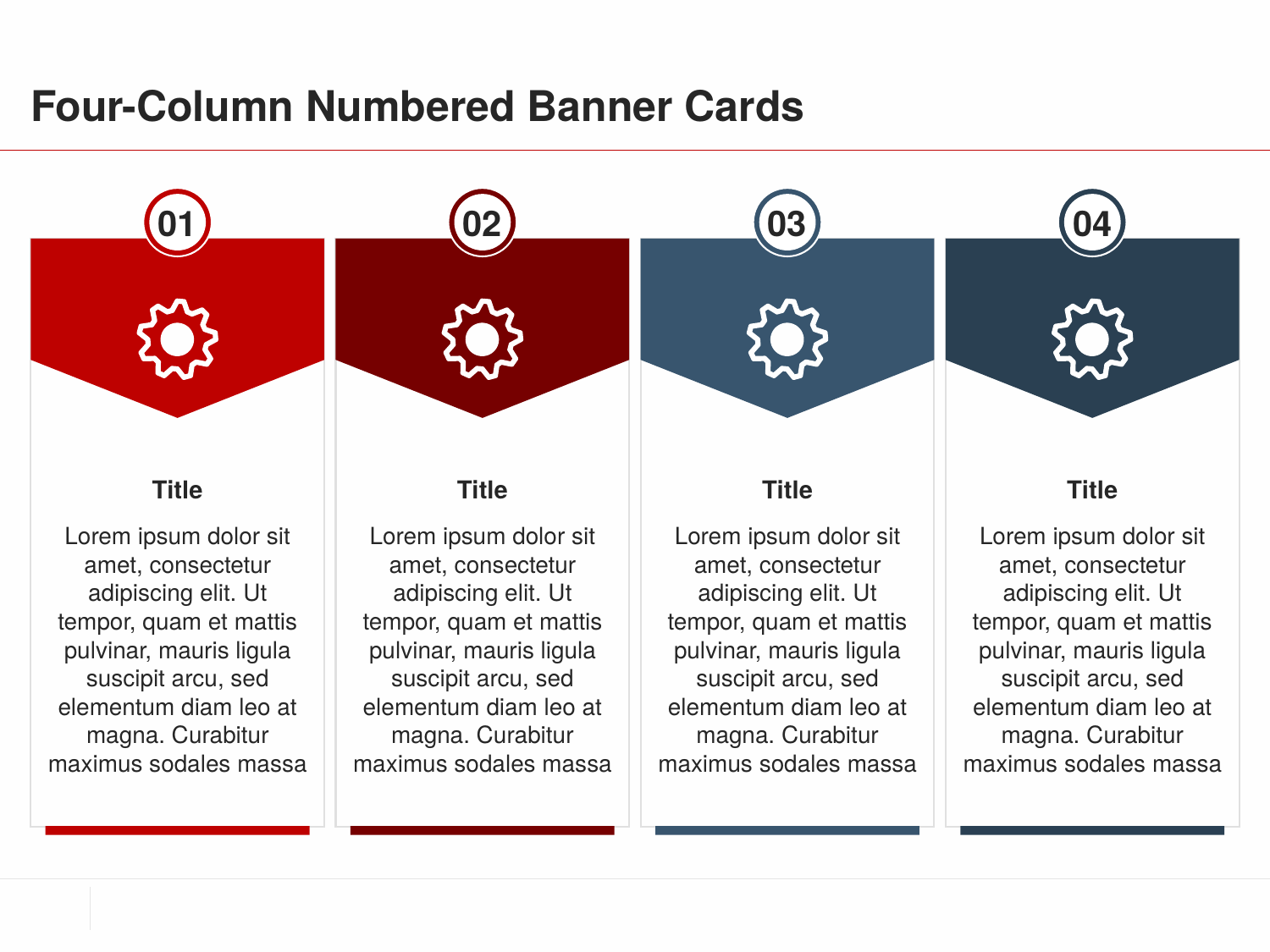

# Four-Column Numbered Banner Cards

01

02

03

04

Title
Title
Title
Title
Lorem ipsum dolor sit amet, consectetur adipiscing elit. Ut tempor, quam et mattis pulvinar, mauris ligula suscipit arcu, sed elementum diam leo at magna. Curabitur maximus sodales massa
Lorem ipsum dolor sit amet, consectetur adipiscing elit. Ut tempor, quam et mattis pulvinar, mauris ligula suscipit arcu, sed elementum diam leo at magna. Curabitur maximus sodales massa
Lorem ipsum dolor sit amet, consectetur adipiscing elit. Ut tempor, quam et mattis pulvinar, mauris ligula suscipit arcu, sed elementum diam leo at magna. Curabitur maximus sodales massa
Lorem ipsum dolor sit amet, consectetur adipiscing elit. Ut tempor, quam et mattis pulvinar, mauris ligula suscipit arcu, sed elementum diam leo at magna. Curabitur maximus sodales massa